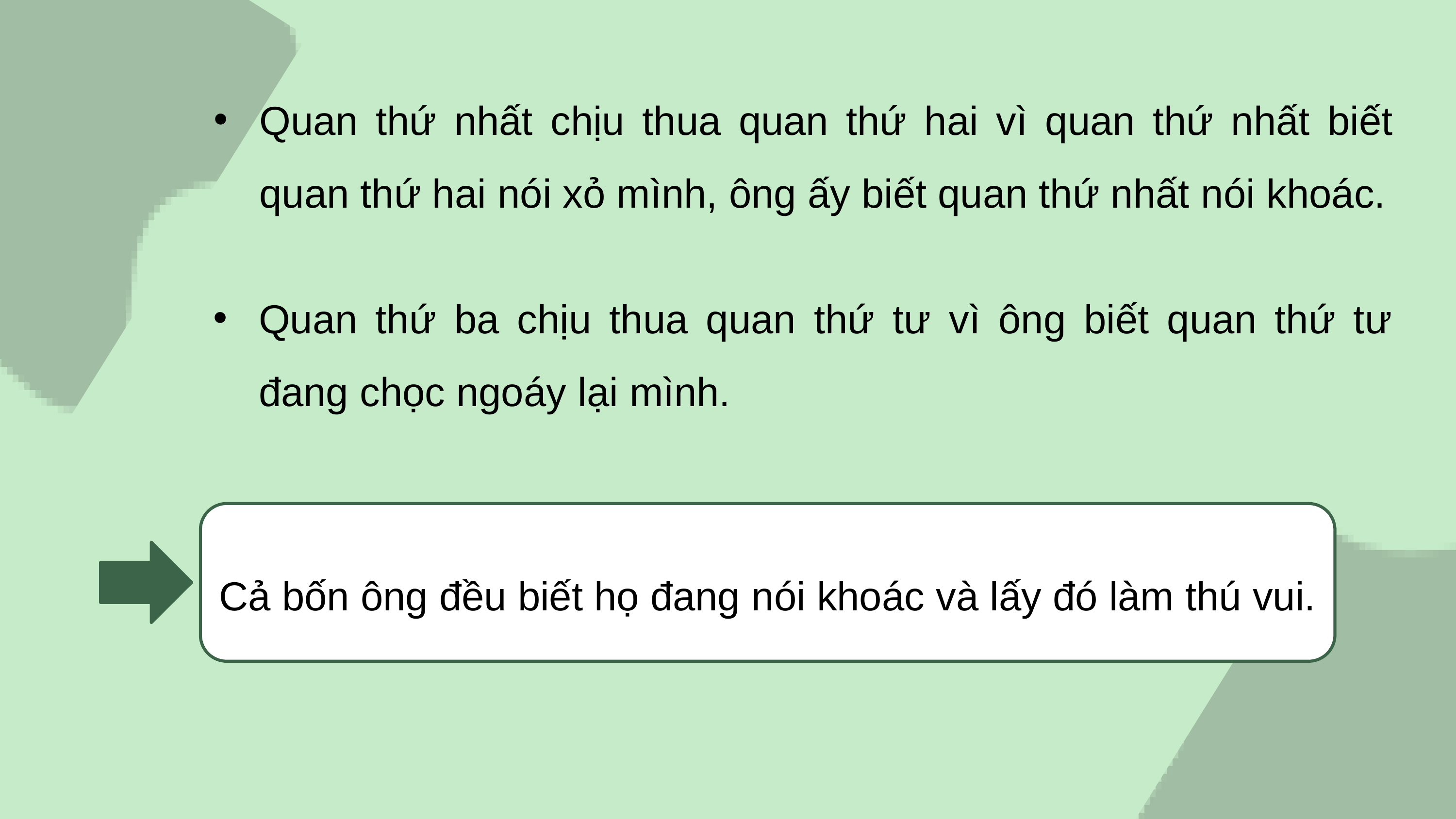

Quan thứ nhất chịu thua quan thứ hai vì quan thứ nhất biết quan thứ hai nói xỏ mình, ông ấy biết quan thứ nhất nói khoác.
Quan thứ ba chịu thua quan thứ tư vì ông biết quan thứ tư đang chọc ngoáy lại mình.
Cả bốn ông đều biết họ đang nói khoác và lấy đó làm thú vui.